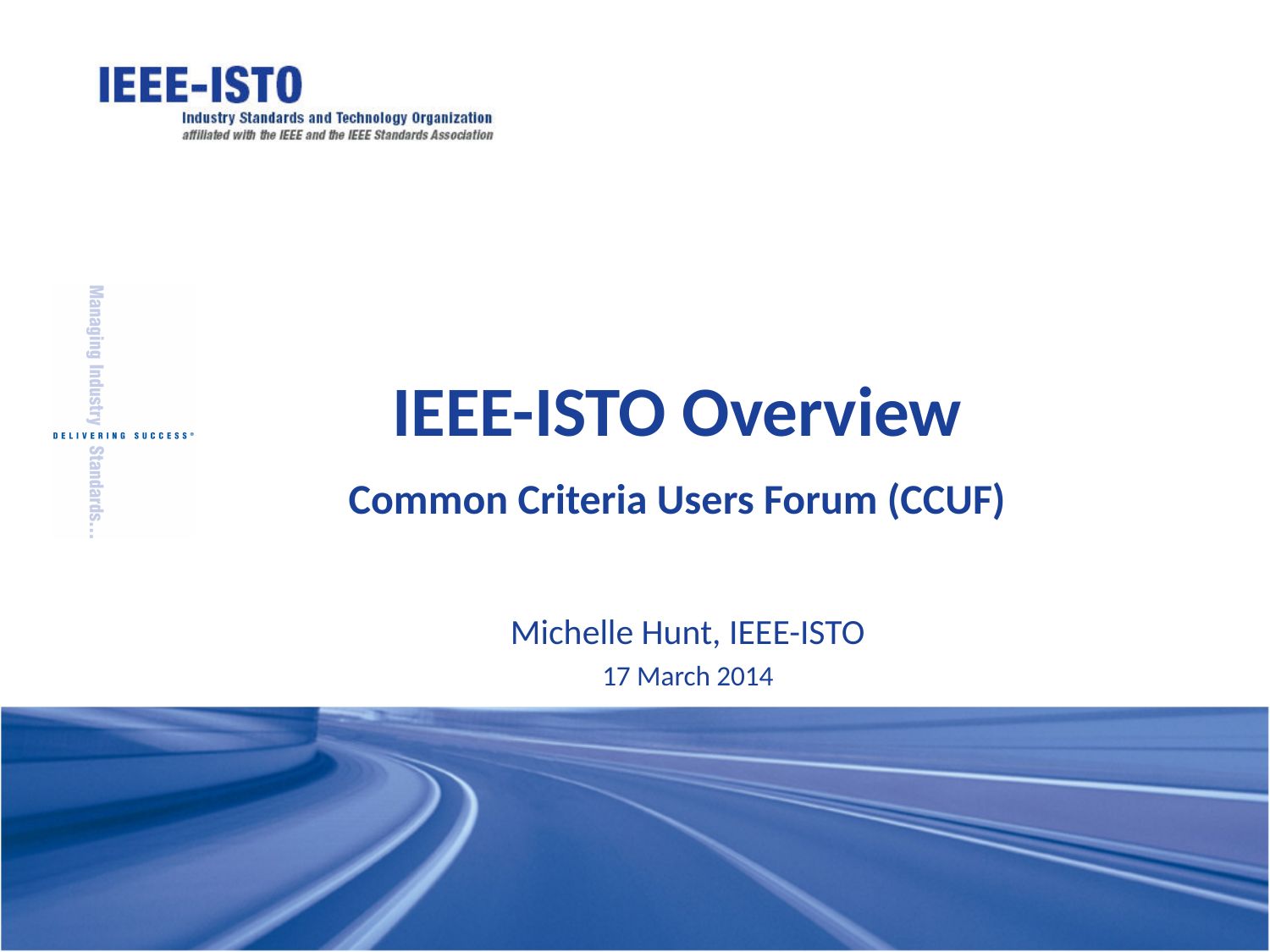

# IEEE-ISTO Overview Common Criteria Users Forum (CCUF)
Michelle Hunt, IEEE-ISTO
17 March 2014